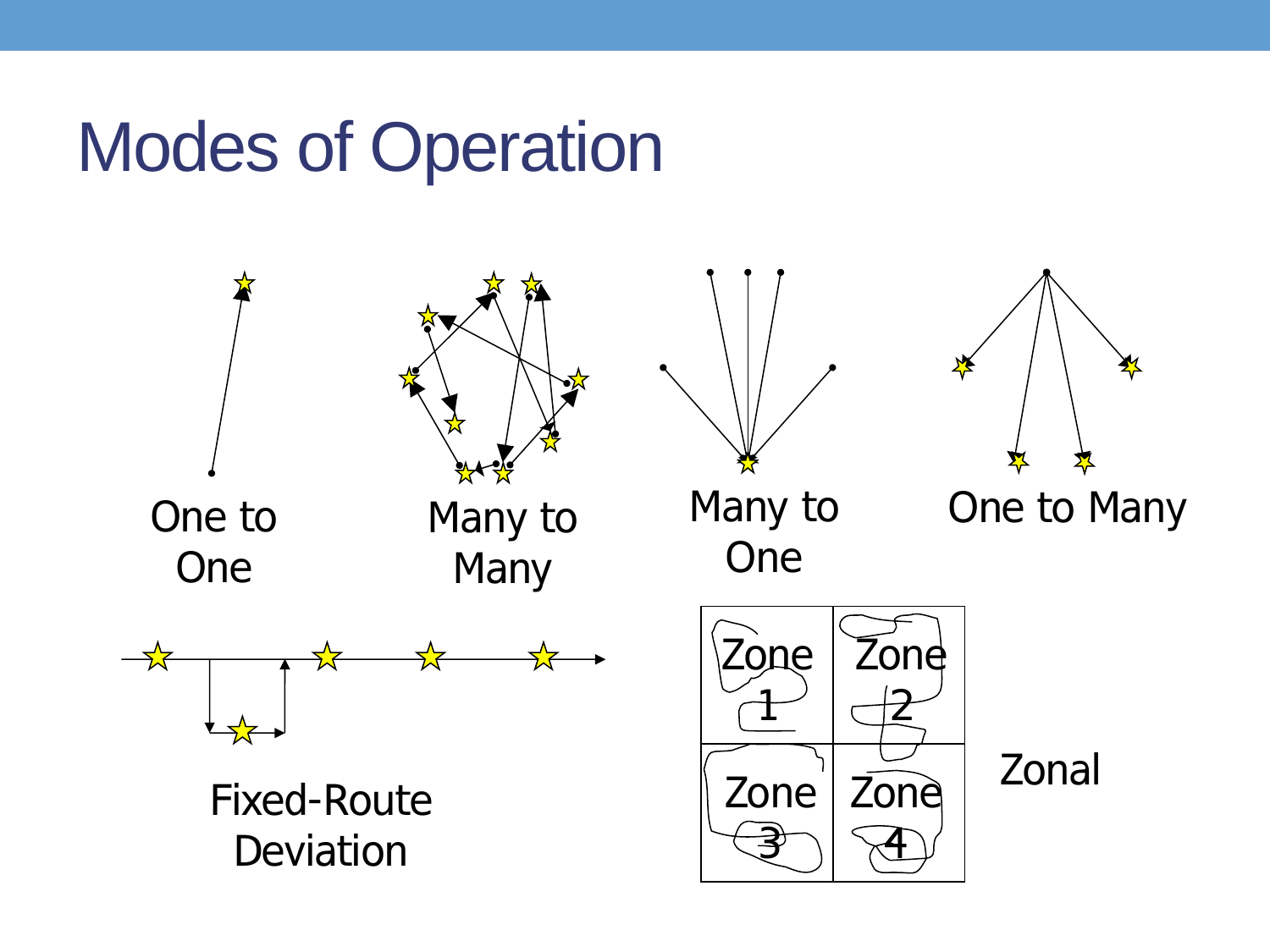

# Modes of Operation

One to One

Many to Many

Many to One

One to Many

Zone 1
Zone 2
Zonal

Zone 3
Zone 4

Fixed-Route Deviation